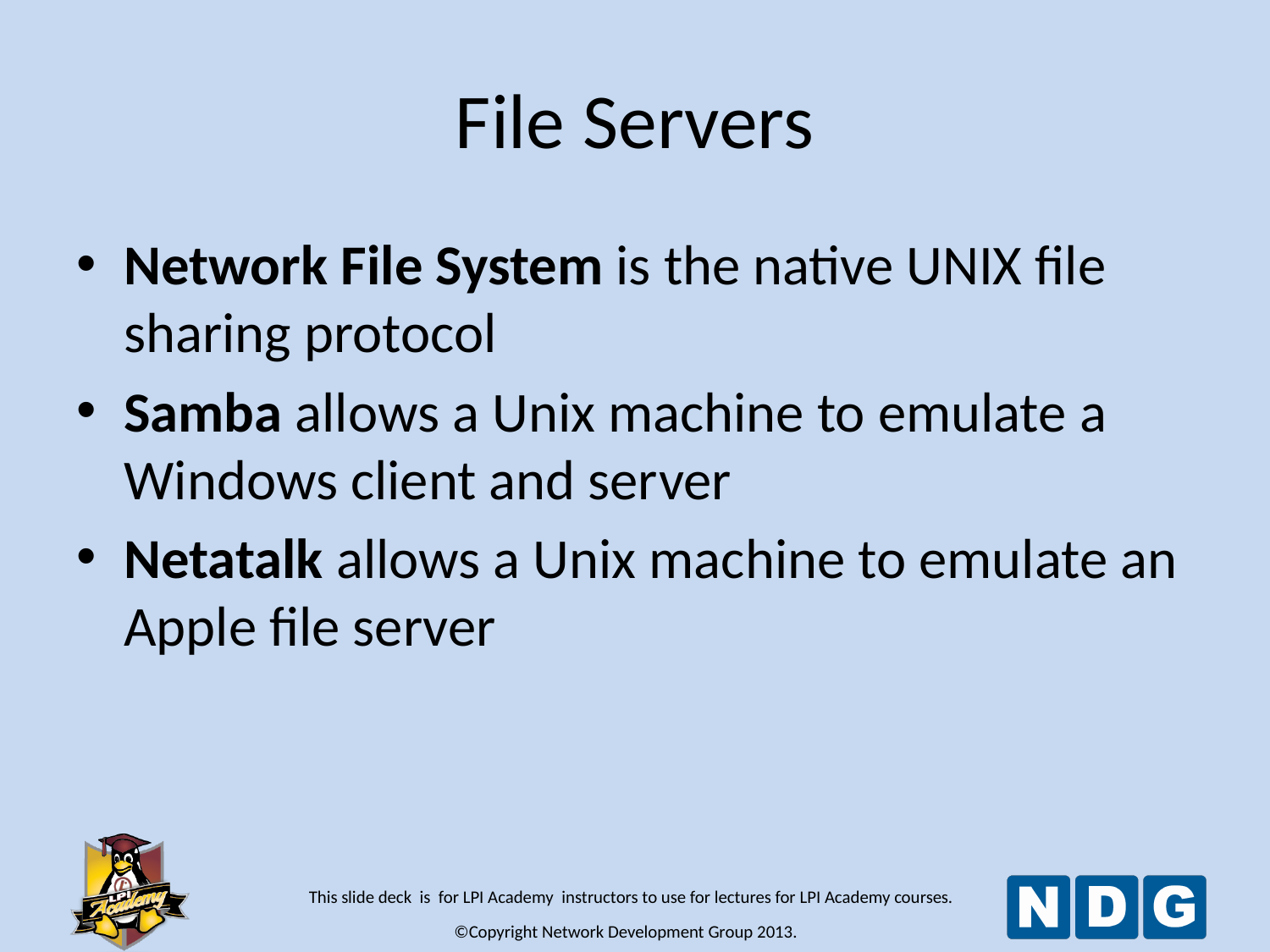

# File Servers
Network File System is the native UNIX file sharing protocol
Samba allows a Unix machine to emulate a Windows client and server
Netatalk allows a Unix machine to emulate an Apple file server